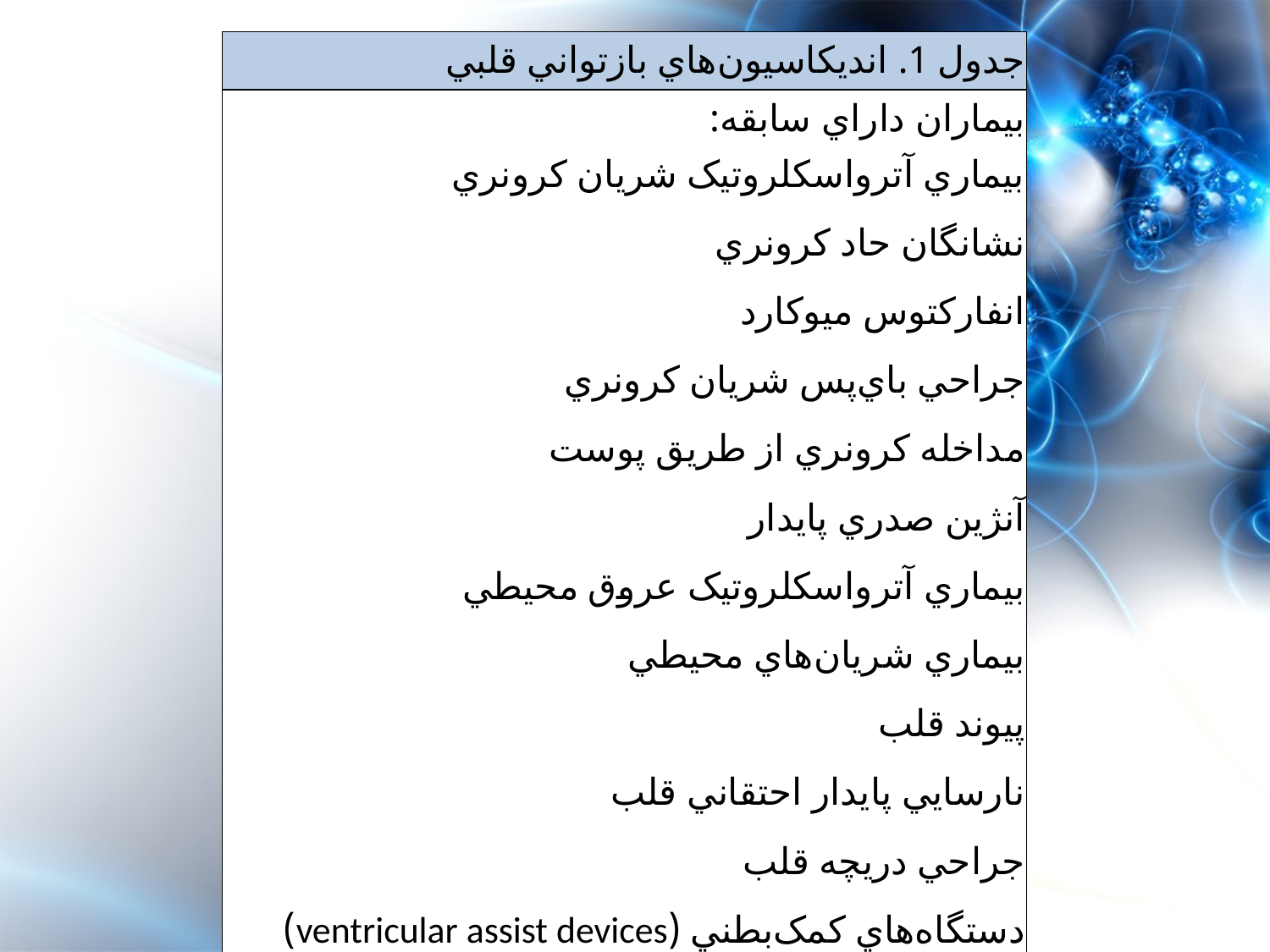

| جدول 1. انديکاسيون‌هاي بازتواني قلبي |
| --- |
| بيماران داراي سابقه: بيماري آترواسکلروتيک شريان کرونري نشانگان حاد کرونري انفارکتوس ميوکارد جراحي باي‌پس شريان کرونري مداخله کرونري از طريق پوست آنژين صدري پايدار بيماري آترواسکلروتيک عروق محيطي بيماري شريان‌هاي محيطي پيوند قلب نارسايي پايدار احتقاني قلب جراحي دريچه قلب دستگاه‌هاي کمک‌بطني (ventricular assist devices) |